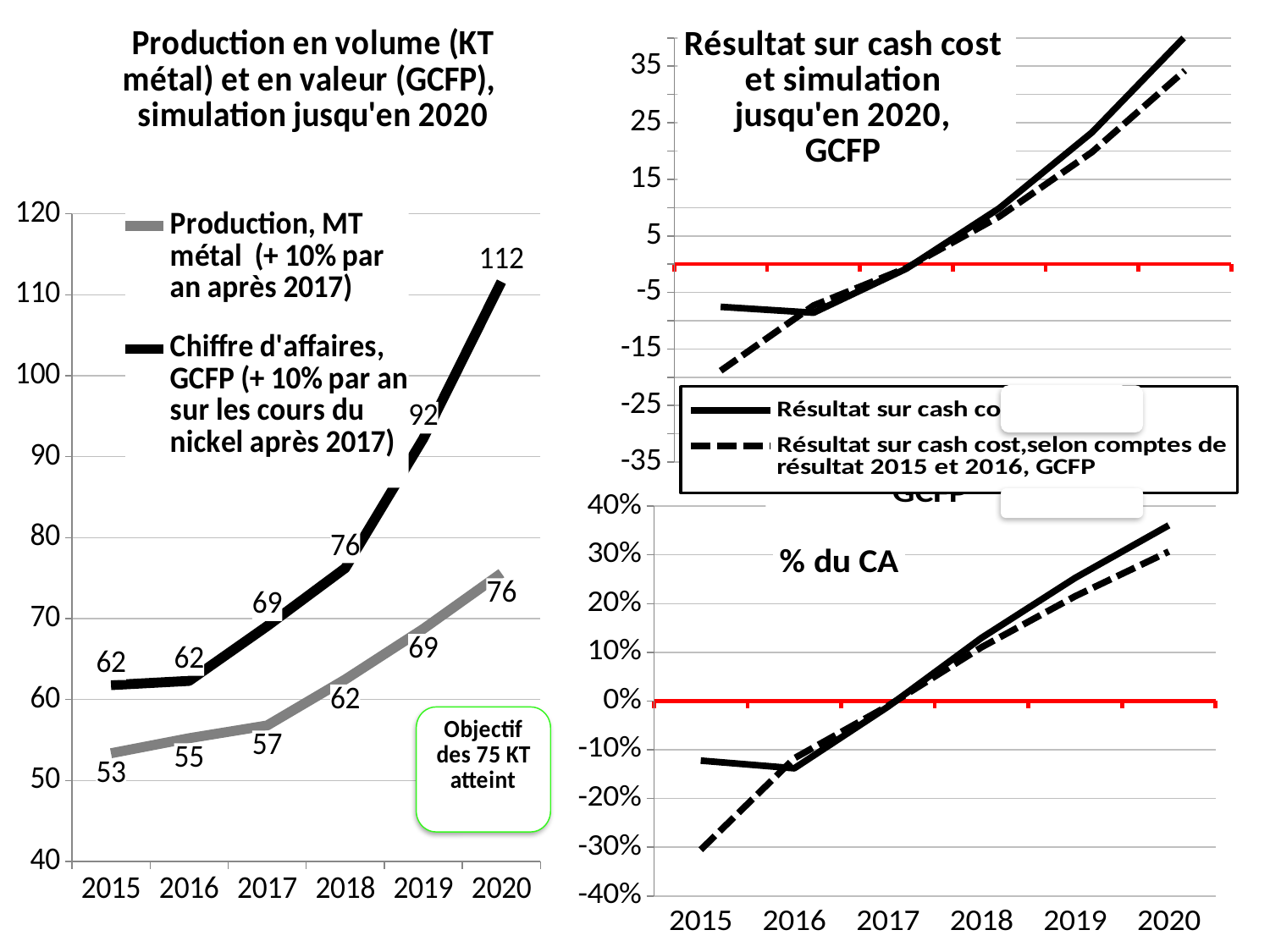

### Chart: Production en volume (KT métal) et en valeur (GCFP),
simulation jusqu'en 2020

| Category | Production, MT métal  (+ 10% par an après 2017) | Chiffre d'affaires, GCFP (+ 10% par an sur les cours du nickel après 2017) |
|---|---|---|
| 2015.0 | 53.37 | 61.79 |
| 2016.0 | 55.23 | 62.31 |
| 2017.0 | 56.8 | 69.07842267614825 |
| 2018.0 | 62.48 | 76.23309760000004 |
| 2019.0 | 68.72800000000001 | 92.24204809600005 |
| 2020.0 | 75.60080000000002 | 111.6128781961601 |

### Chart: Résultat sur cash cost
et simulation
jusqu'en 2020,
GCFP

| Category | Résultat sur cash cost, GCFP | Résultat sur cash cost,selon comptes de résultat 2015 et 2016, GCFP |
|---|---|---|
| 2015.0 | -7.557191999999994 | -18.86000000000001 |
| 2016.0 | -8.60262479999999 | -7.319000000000004 |
| 2017.0 | -0.804287999999995 | -0.684277648840383 |
| 2018.0 | 9.879337600000015 | 8.405210453256107 |
| 2019.0 | 23.30786409600002 | 19.83002412457004 |
| 2020.0 | 40.24572299616005 | 34.24053163505351 |

### Chart: Résultat sur cash cost
et simulation
jusqu'en 2020,
GCFP

| Category | Résultat sur cash cost, GCFP | Résultat sur cash cost,selon comptes de résultat 2015 et 2016, GCFP |
|---|---|---|
| 2015.0 | -7.557191999999994 | -18.86000000000001 |
| 2016.0 | -8.60262479999999 | -7.319000000000004 |
| 2017.0 | -0.804287999999995 | -0.684277648840383 |
| 2018.0 | 9.879337600000015 | 8.405210453256107 |
| 2019.0 | 23.30786409600002 | 19.83002412457004 |
| 2020.0 | 40.24572299616005 | 34.24053163505351 |

### Chart: % du CA

| Category | Résultat sur cash cost / CA, % | Résultat sur cash cost selon comptes de résultat 201( et 2016 / CA, % |
|---|---|---|
| 2015.0 | -0.122304450558343 | -0.305227383071695 |
| 2016.0 | -0.138061704381319 | -0.117461081688333 |
| 2017.0 | -0.0116431147215193 | -0.00990580882323264 |
| 2018.0 | 0.129593810444874 | 0.110256708934468 |
| 2019.0 | 0.252681554422367 | 0.214978142115103 |
| 2020.0 | 0.36058314816887 | 0.30677939847475 |